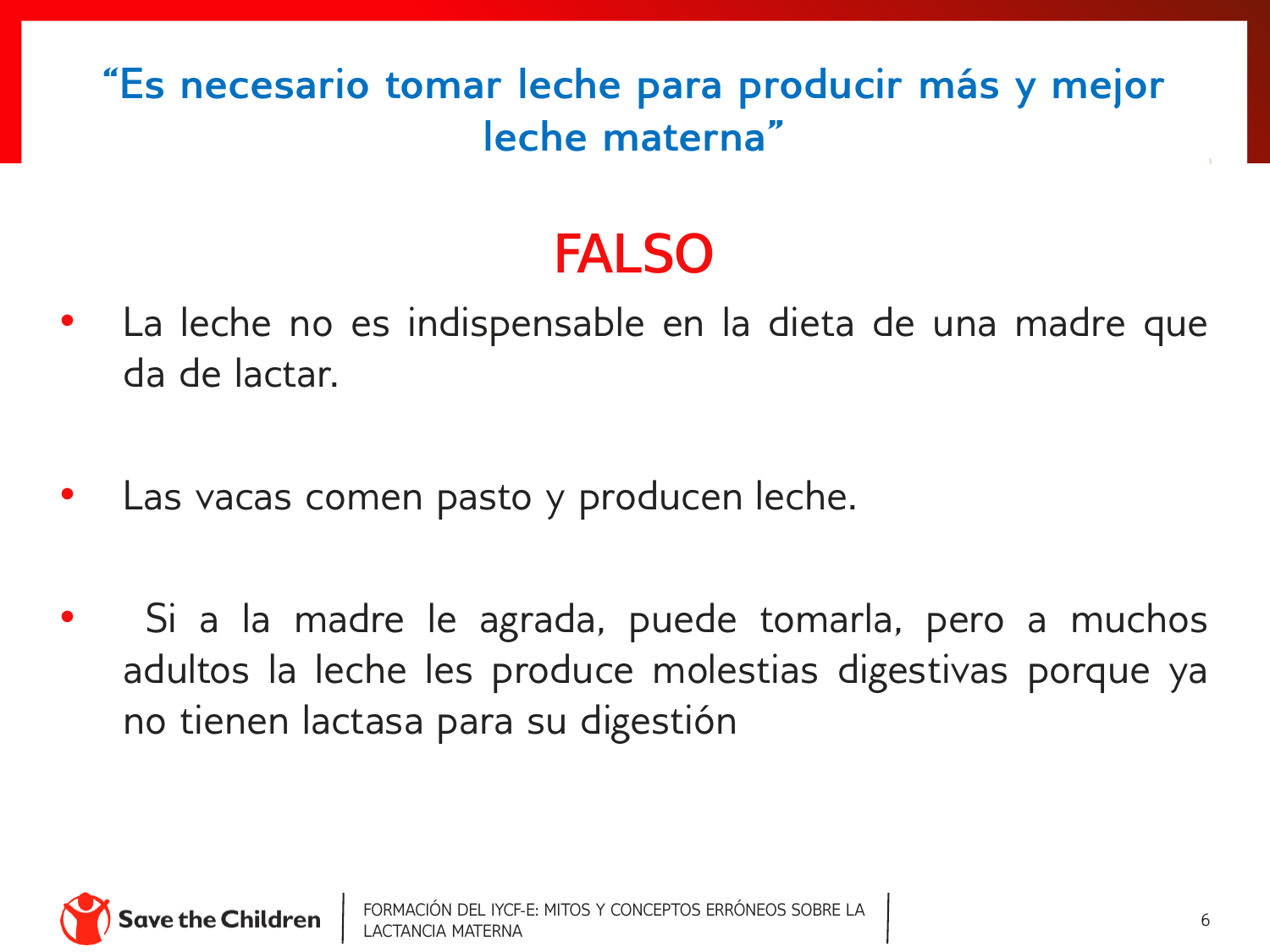

# “Es necesario tomar leche para producir más y mejor leche materna”
FALSO
La leche no es indispensable en la dieta de una madre que da de lactar.

Las vacas comen pasto y producen leche.

 Si a la madre le agrada, puede tomarla, pero a muchos adultos la leche les produce molestias digestivas porque ya no tienen lactasa para su digestión
FORMACIÓN DEL IYCF-E: MITOS Y CONCEPTOS ERRÓNEOS SOBRE LA LACTANCIA MATERNA
6